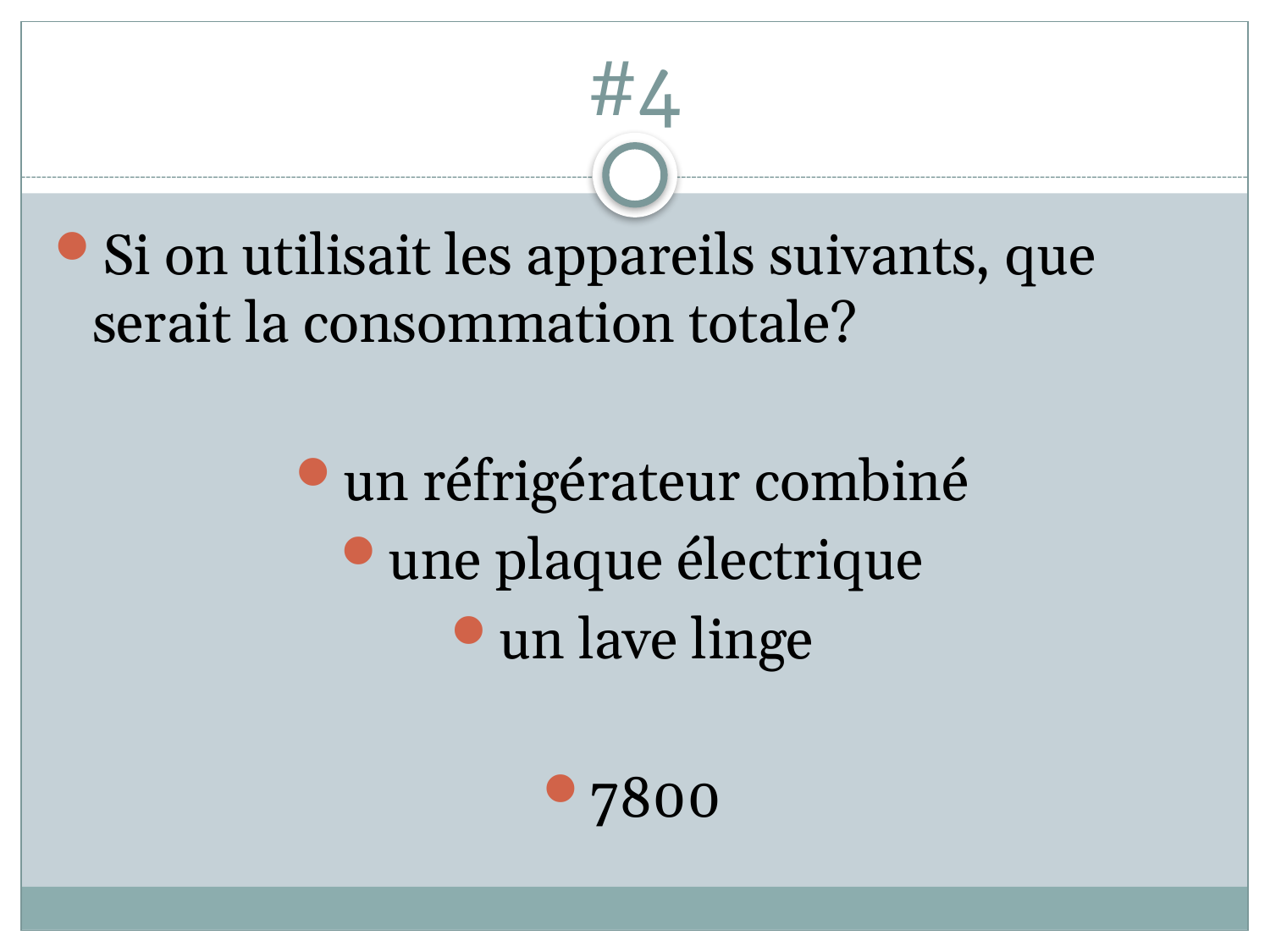

# #4
Si on utilisait les appareils suivants, que serait la consommation totale?

un réfrigérateur combiné
une plaque électrique
un lave linge

7800